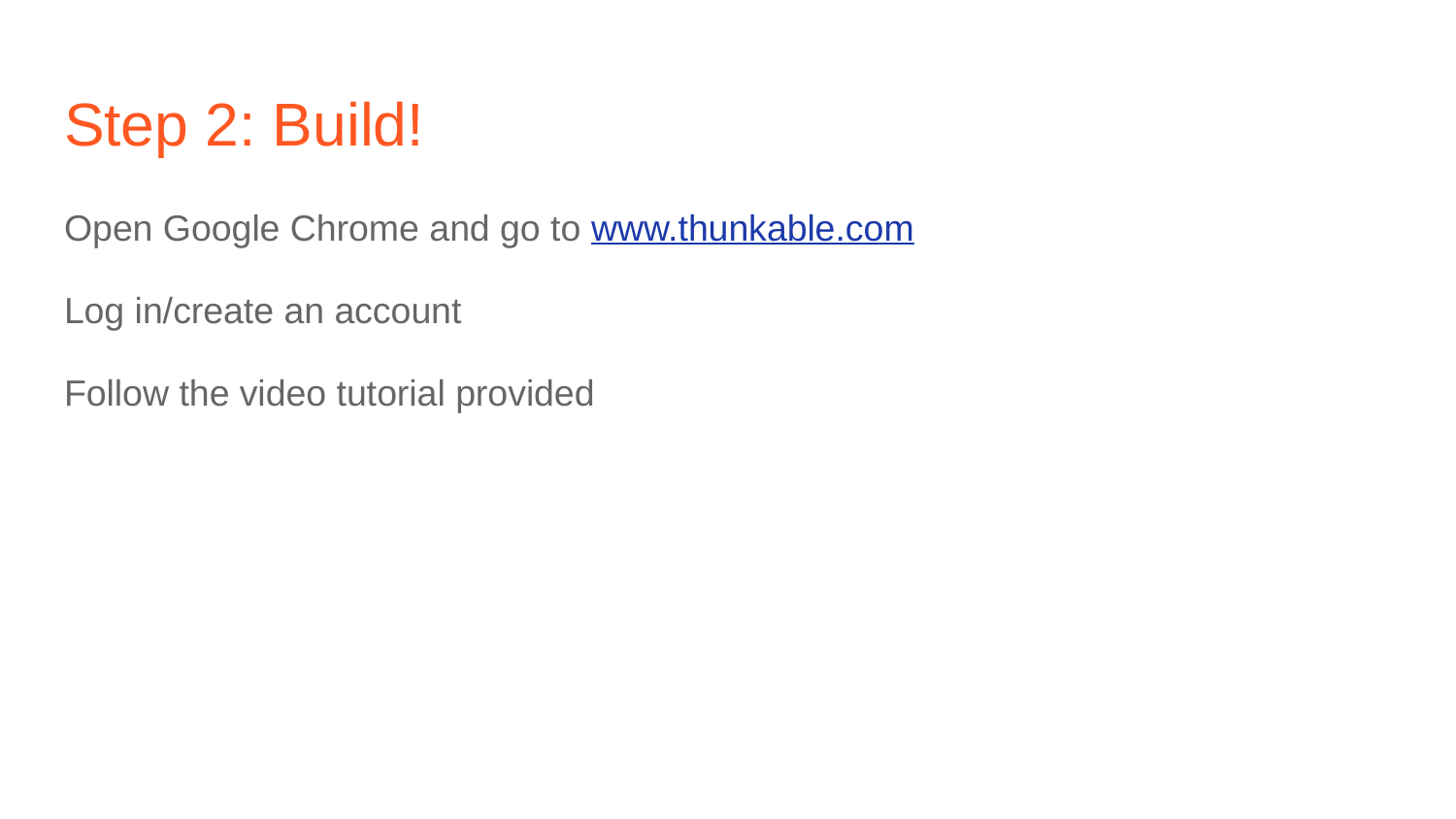

# Step 2: Build!
Open Google Chrome and go to www.thunkable.com
Log in/create an account
Follow the video tutorial provided